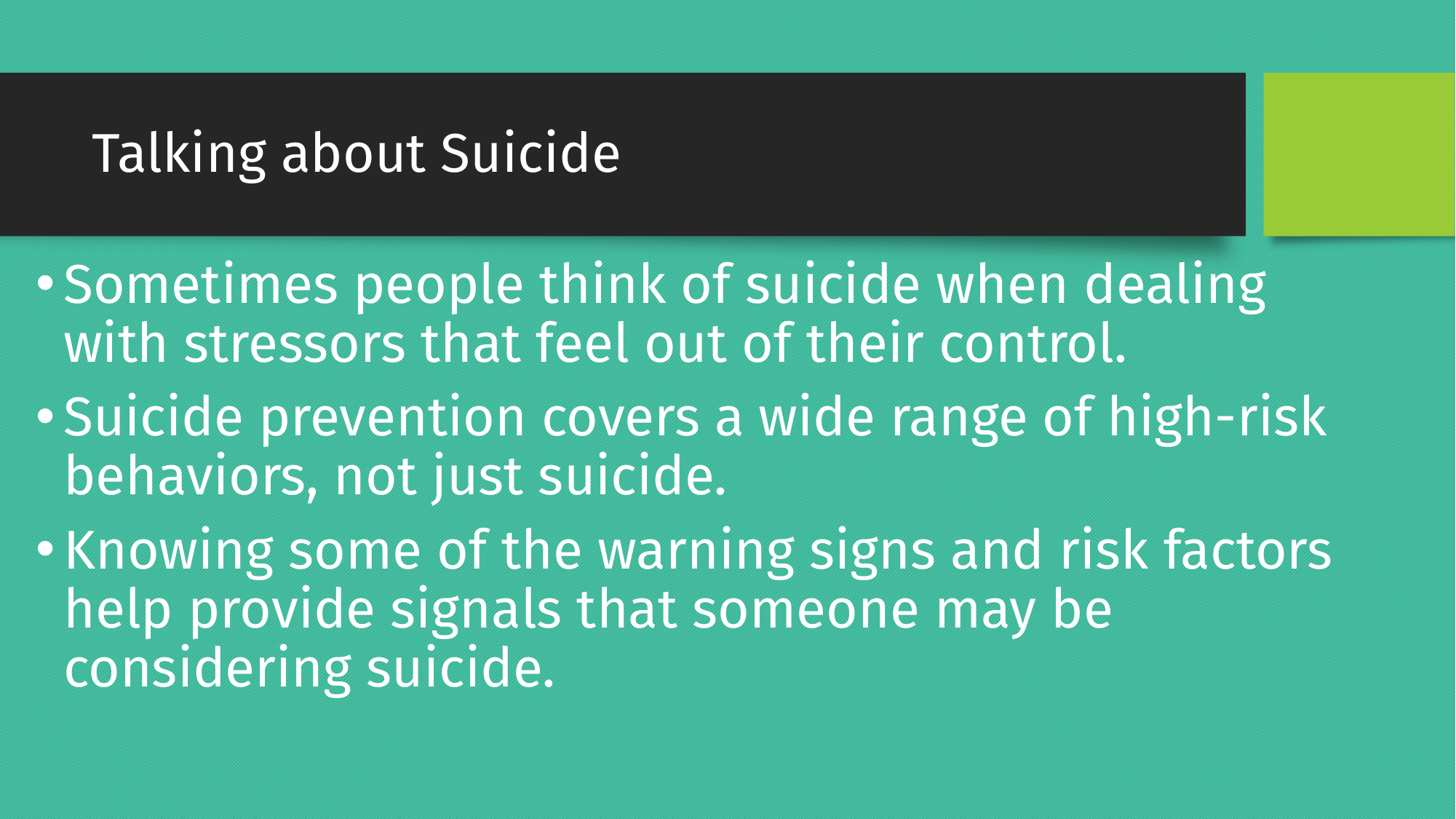

# Talking about Suicide
Sometimes people think of suicide when dealing with stressors that feel out of their control.
Suicide prevention covers a wide range of high-risk behaviors, not just suicide.
Knowing some of the warning signs and risk factors help provide signals that someone may be considering suicide.